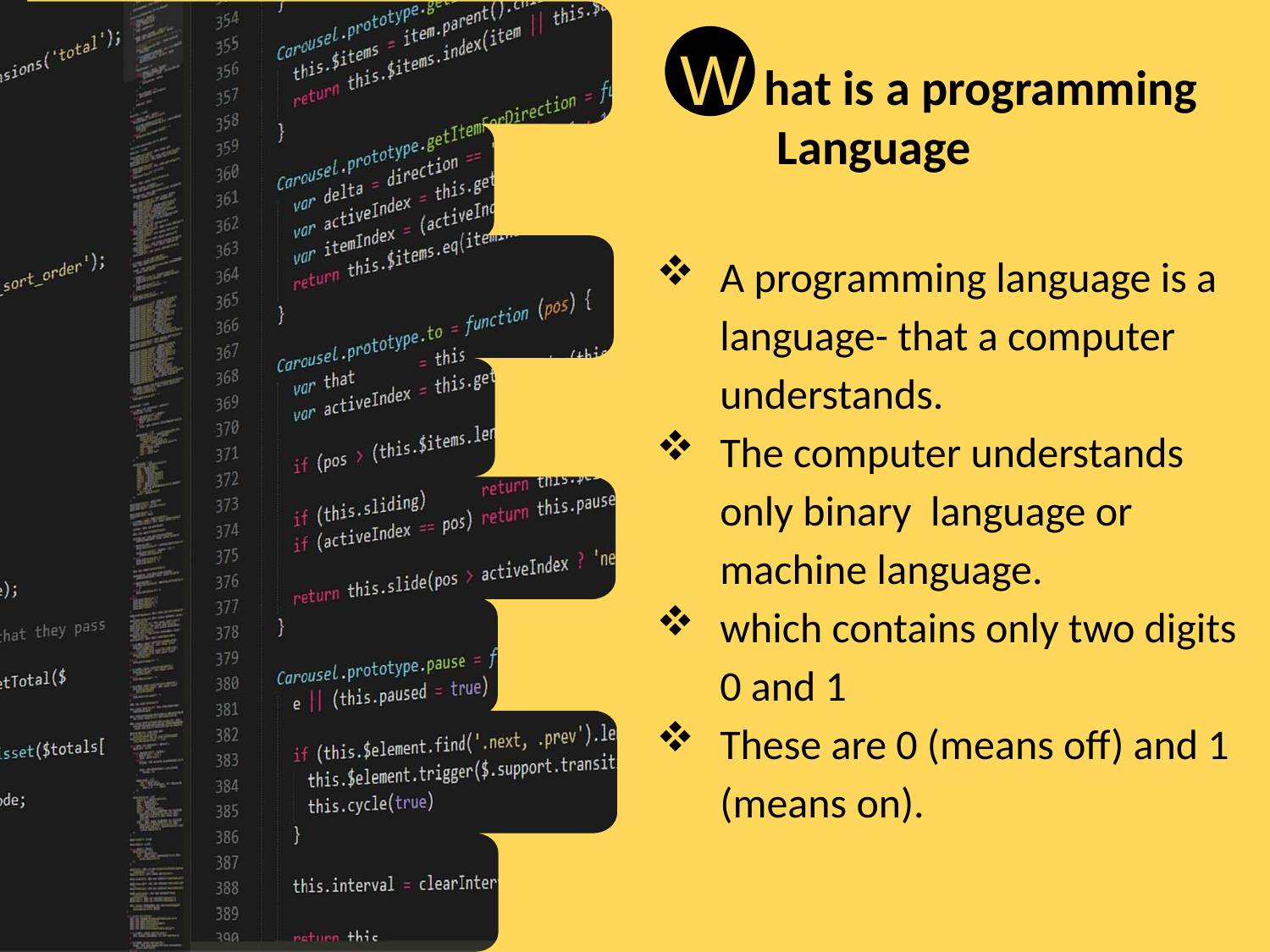

W
hat is a programming Language
A programming language is a language- that a computer understands.
The computer understands only binary  language or machine language.
which contains only two digits 0 and 1
These are 0 (means off) and 1 (means on).